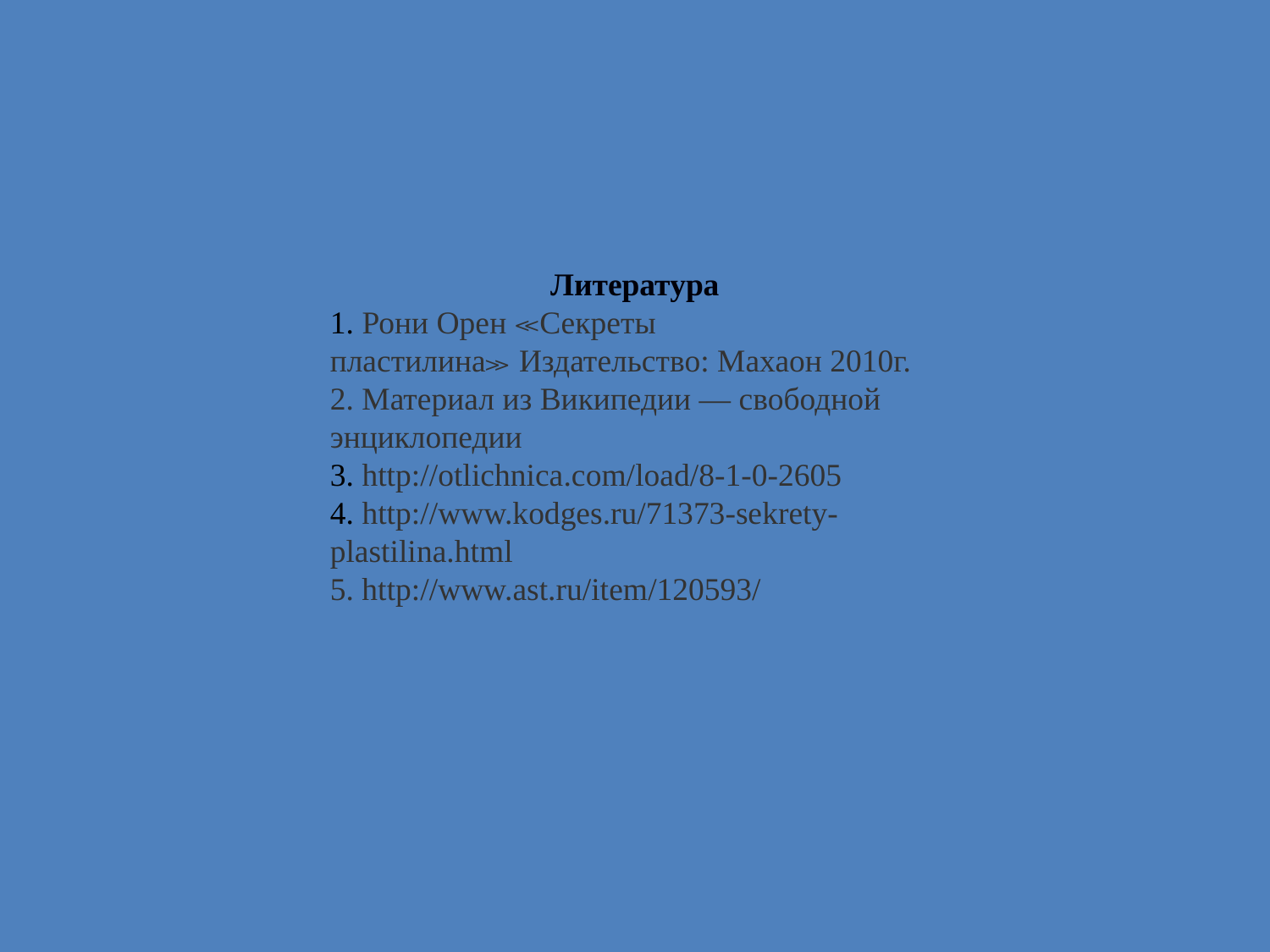

Литература
1. Рони Орен ≪Секреты пластилина≫ Издательство: Махаон 2010г.
2. Материал из Википедии — свободной энциклопедии
3. http://otlichnica.com/load/8-1-0-2605
4. http://www.kodges.ru/71373-sekrety-plastilina.html
5. http://www.ast.ru/item/120593/